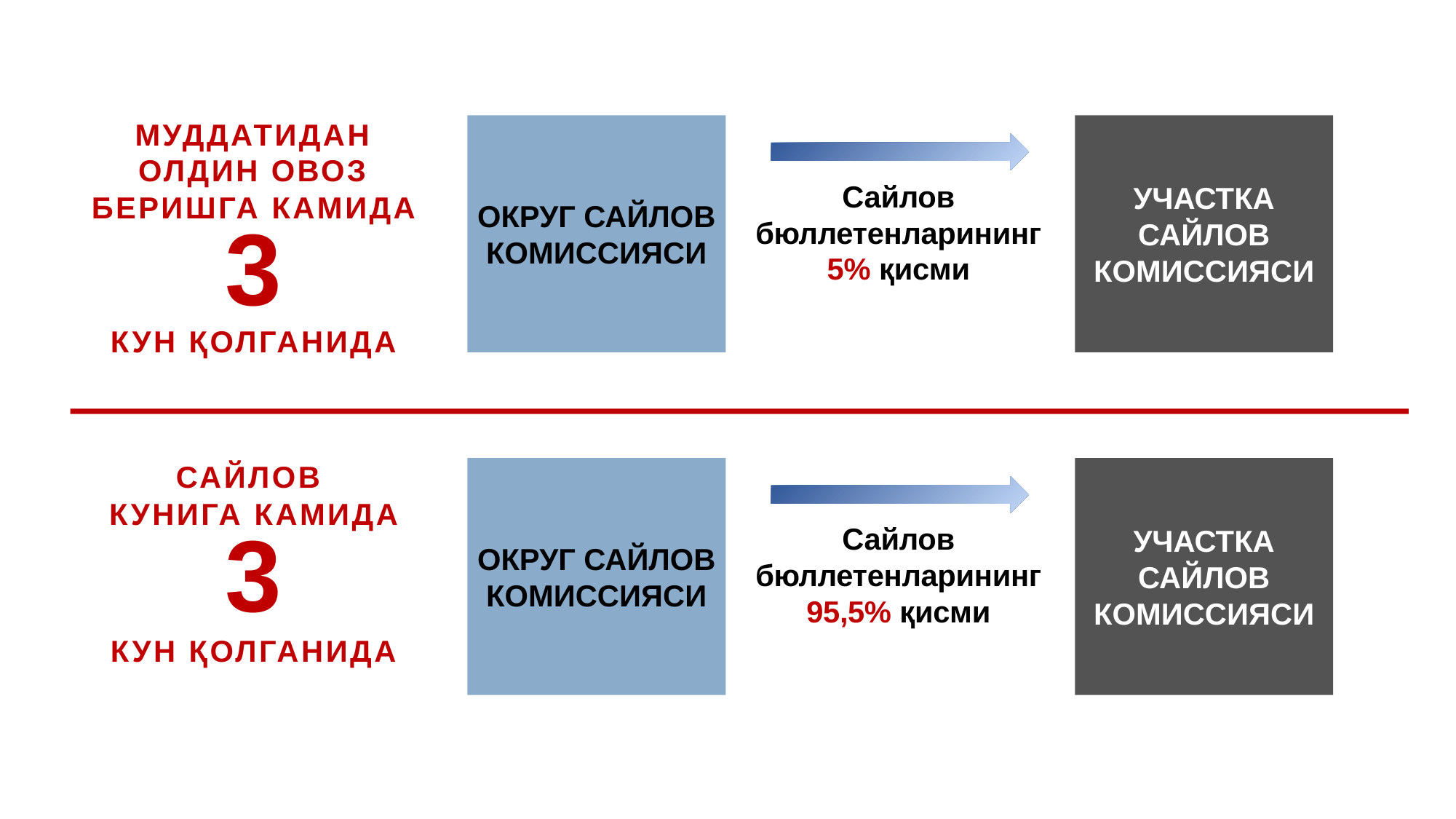

МУДДАТИДАН ОЛДИН ОВОЗ БЕРИШГА КАМИДА
3
КУН ҚОЛГАНИДА
ОКРУГ САЙЛОВ КОМИССИЯСИ
УЧАСТКА САЙЛОВ КОМИССИЯСИ

Сайлов бюллетенларининг
5% қисми

САЙЛОВ
КУНИГА КАМИДА
3
КУН ҚОЛГАНИДА
ОКРУГ САЙЛОВ КОМИССИЯСИ
УЧАСТКА САЙЛОВ КОМИССИЯСИ

Сайлов бюллетенларининг
95,5% қисми